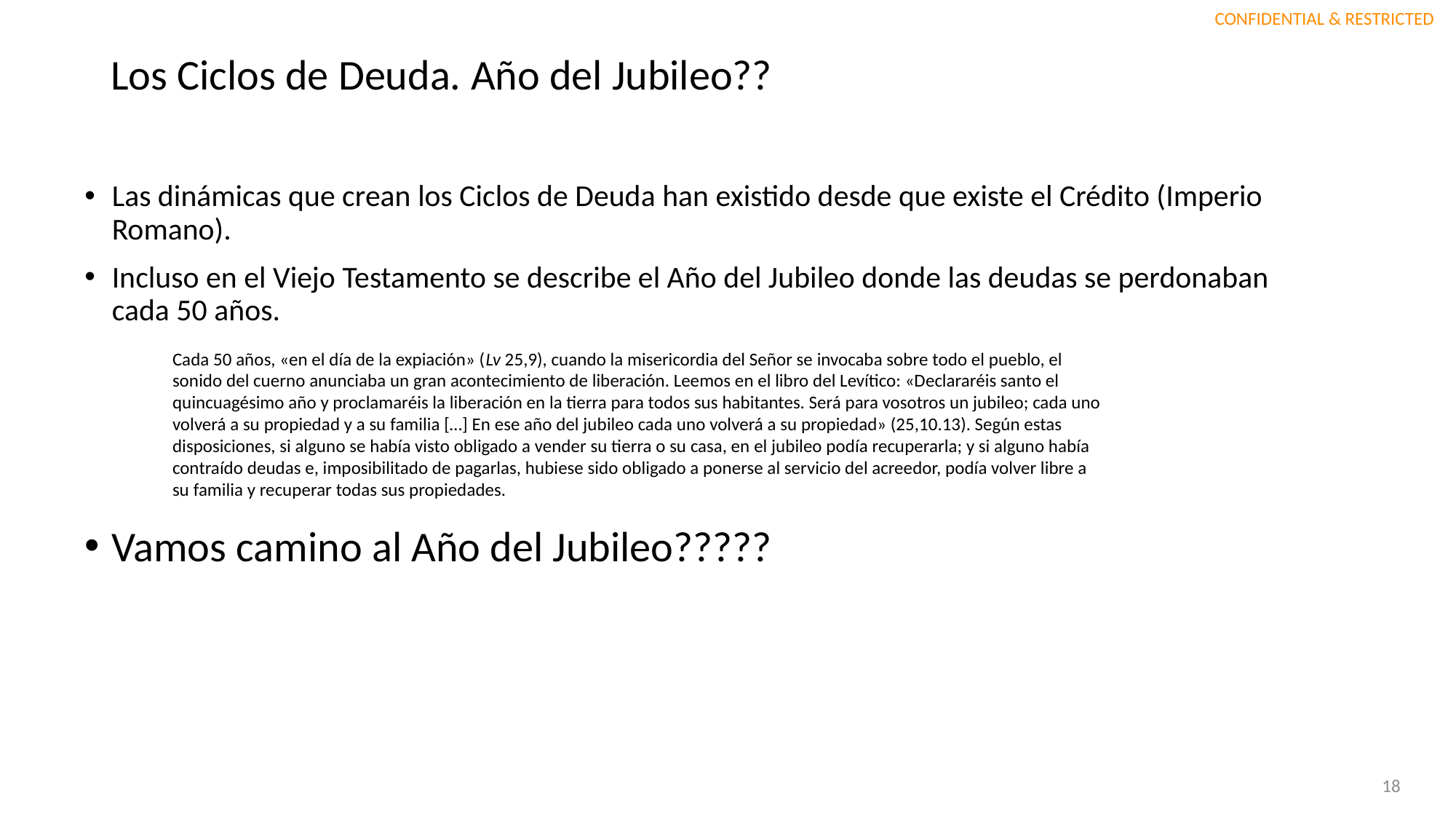

# Los Ciclos de Deuda. Año del Jubileo??
Las dinámicas que crean los Ciclos de Deuda han existido desde que existe el Crédito (Imperio Romano).
Incluso en el Viejo Testamento se describe el Año del Jubileo donde las deudas se perdonaban cada 50 años.

Vamos camino al Año del Jubileo?????
Cada 50 años, «en el día de la expiación» (Lv 25,9), cuando la misericordia del Señor se invocaba sobre todo el pueblo, el sonido del cuerno anunciaba un gran acontecimiento de liberación. Leemos en el libro del Levítico: «Declararéis santo el quincuagésimo año y proclamaréis la liberación en la tierra para todos sus habitantes. Será para vosotros un jubileo; cada uno volverá a su propiedad y a su familia […] En ese año del jubileo cada uno volverá a su propiedad» (25,10.13). Según estas disposiciones, si alguno se había visto obligado a vender su tierra o su casa, en el jubileo podía recuperarla; y si alguno había contraído deudas e, imposibilitado de pagarlas, hubiese sido obligado a ponerse al servicio del acreedor, podía volver libre a su familia y recuperar todas sus propiedades.
18